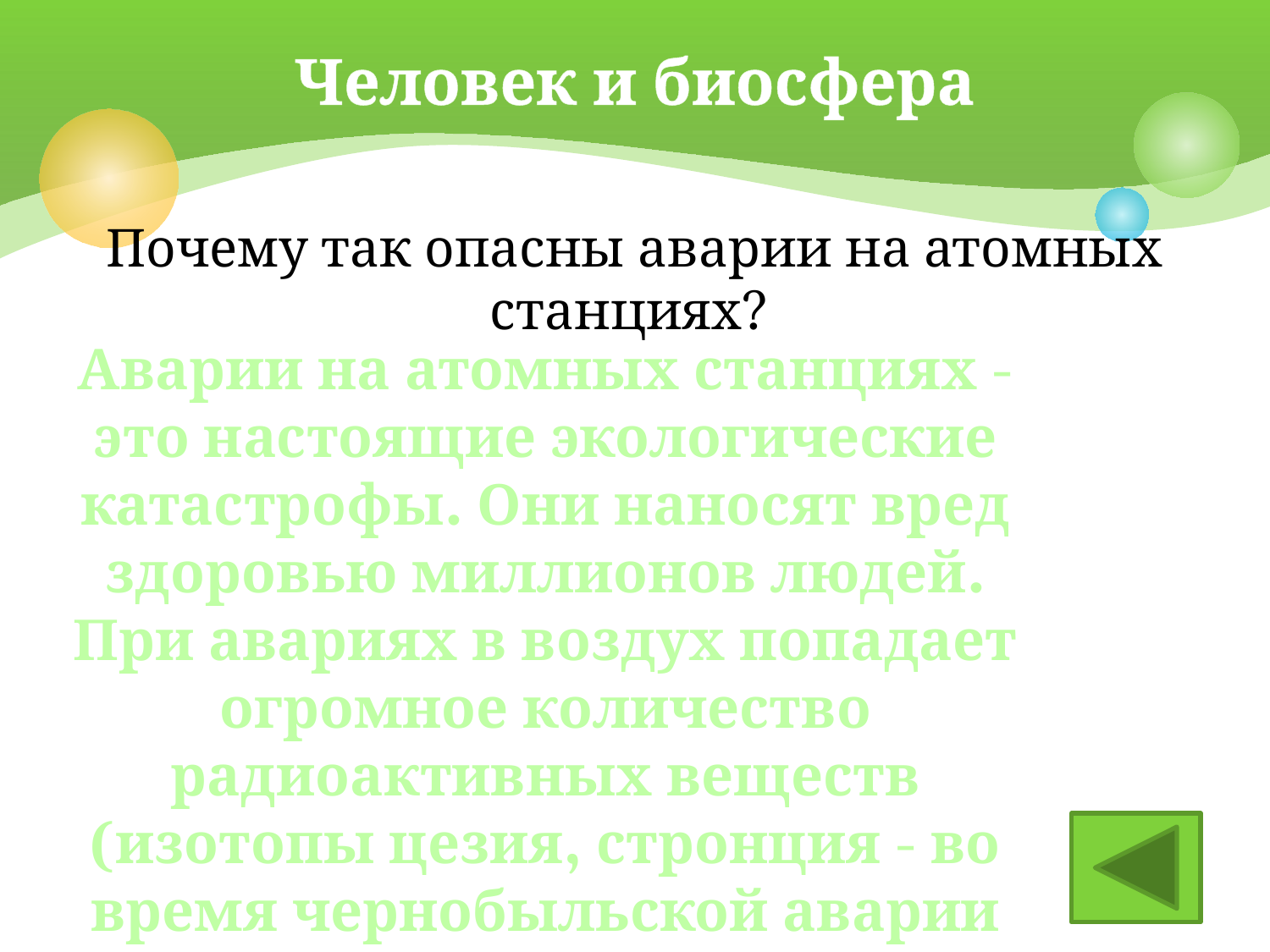

# Человек и биосфера
Почему так опасны аварии на атомных станциях?
Аварии на атомных станциях - это настоящие экологические катастрофы. Они наносят вред здоровью миллионов людей. При авариях в воздух попадает огромное количество радиоактивных веществ (изотопы цезия, стронция - во время чернобыльской аварии